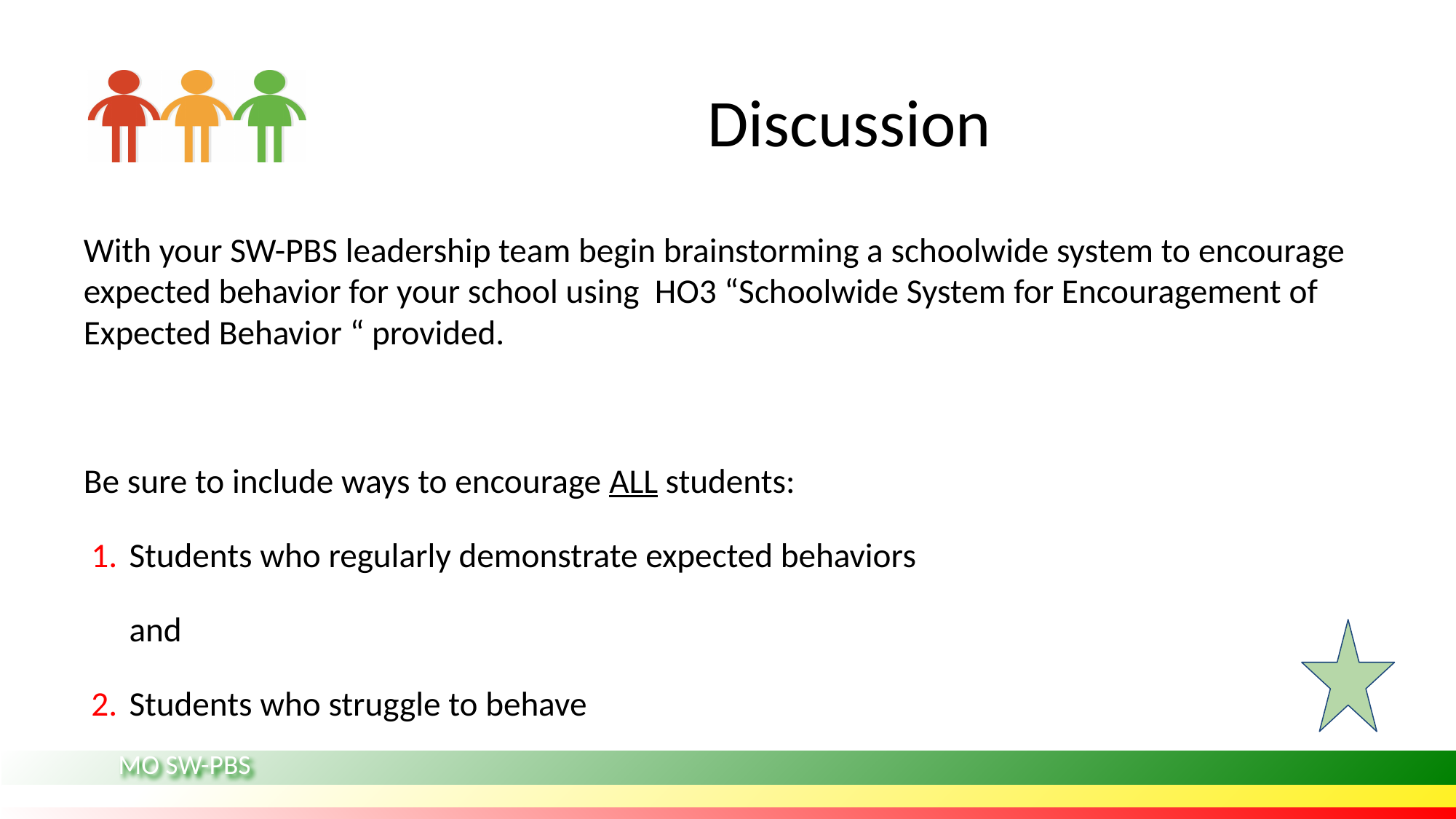

# Discussion

With your SW-PBS leadership team begin brainstorming a schoolwide system to encourage expected behavior for your school using  HO3 “Schoolwide System for Encouragement of Expected Behavior “ provided.

Be sure to include ways to encourage ALL students:

Students who regularly demonstrate expected behaviors

and

Students who struggle to behave